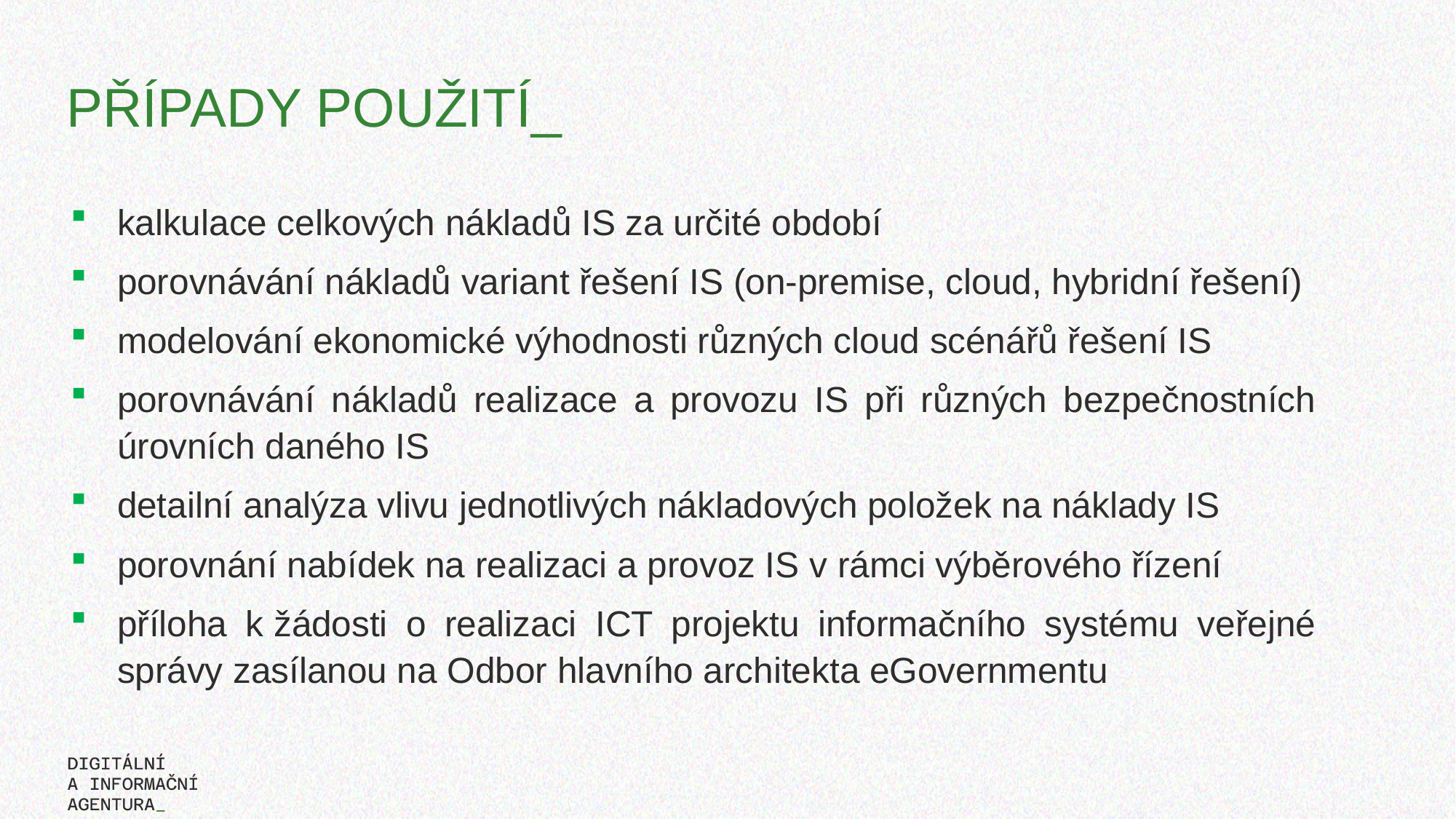

# případy použití_
kalkulace celkových nákladů IS za určité období
porovnávání nákladů variant řešení IS (on-premise, cloud, hybridní řešení)
modelování ekonomické výhodnosti různých cloud scénářů řešení IS
porovnávání nákladů realizace a provozu IS při různých bezpečnostních úrovních daného IS
detailní analýza vlivu jednotlivých nákladových položek na náklady IS
porovnání nabídek na realizaci a provoz IS v rámci výběrového řízení
příloha k žádosti o realizaci ICT projektu informačního systému veřejné správy zasílanou na Odbor hlavního architekta eGovernmentu